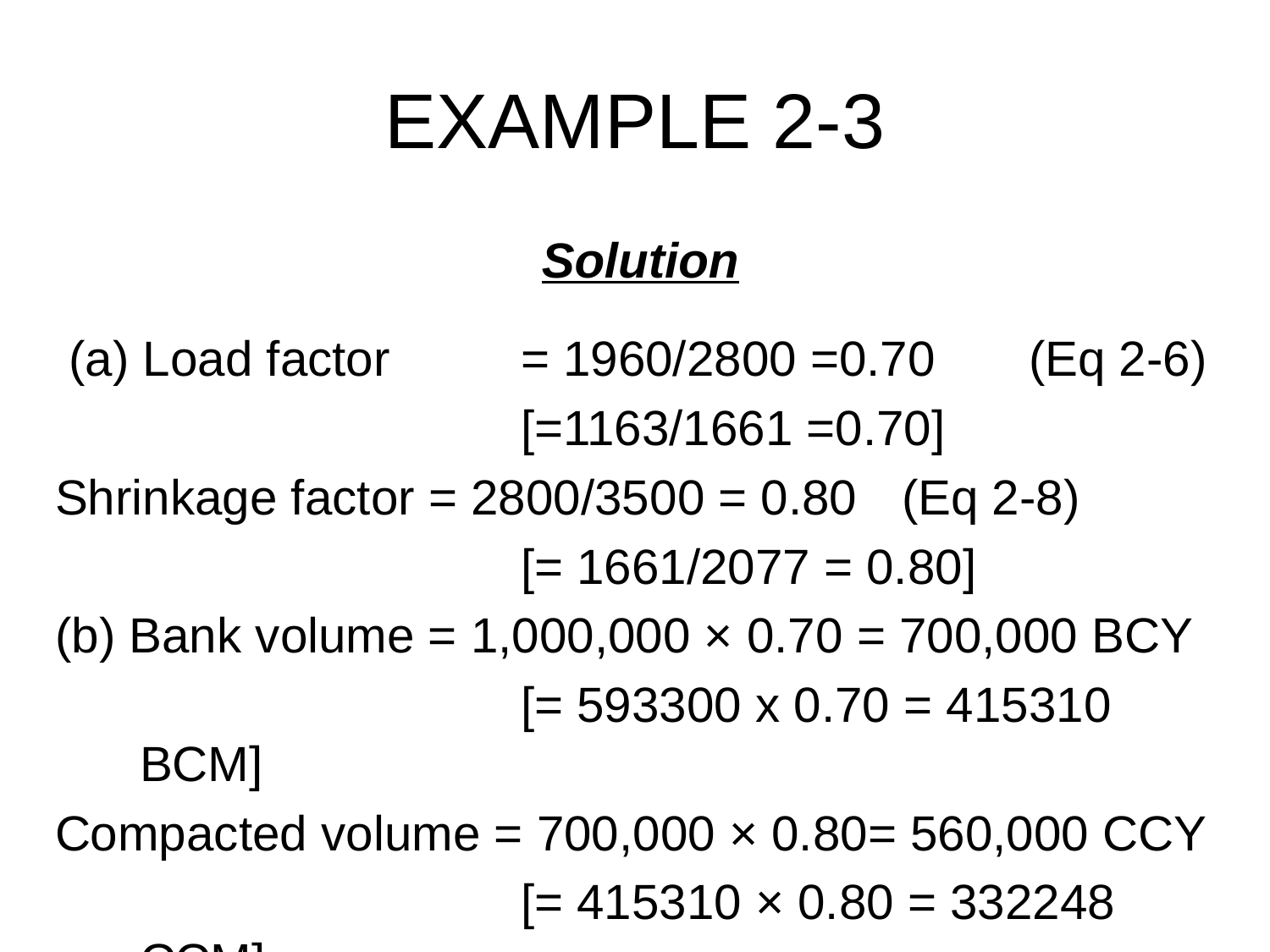

# EXAMPLE 2-3
Solution

 (a) Load factor 	= 1960/2800 =0.70 	(Eq 2-6)
				[=1163/1661 =0.70]
Shrinkage factor = 2800/3500 = 0.80 	(Eq 2-8)
				[= 1661/2077 = 0.80]
(b) Bank volume = 1,000,000 × 0.70 = 700,000 BCY
				[= 593300 x 0.70 = 415310 BCM]
Compacted volume = 700,000 × 0.80= 560,000 CCY
				[= 415310 × 0.80 = 332248 CCM]